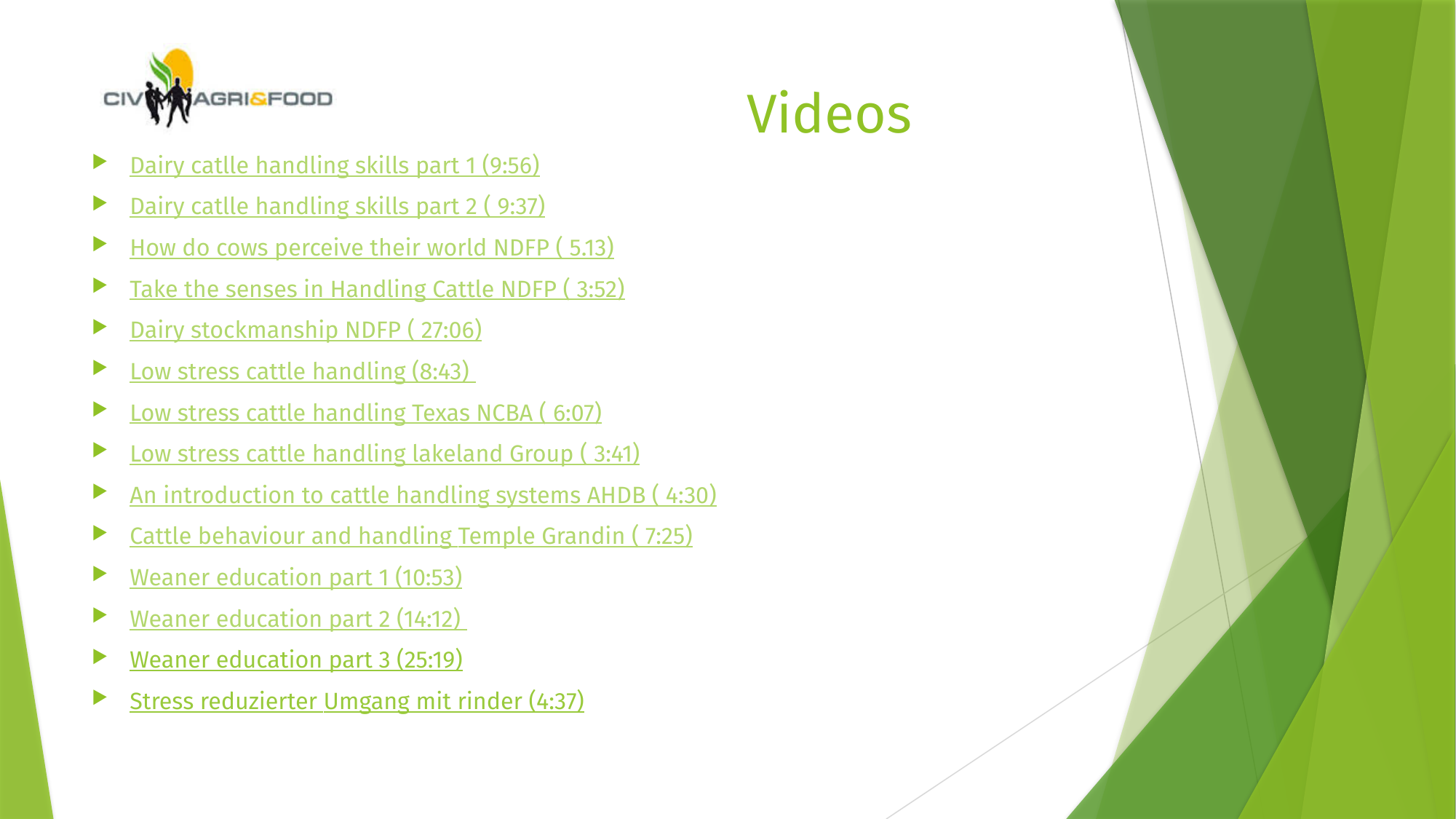

# Videos
Dairy catlle handling skills part 1 (9:56)
Dairy catlle handling skills part 2 ( 9:37)
How do cows perceive their world NDFP ( 5.13)
Take the senses in Handling Cattle NDFP ( 3:52)
Dairy stockmanship NDFP ( 27:06)
Low stress cattle handling (8:43)
Low stress cattle handling Texas NCBA ( 6:07)
Low stress cattle handling lakeland Group ( 3:41)
An introduction to cattle handling systems AHDB ( 4:30)
Cattle behaviour and handling Temple Grandin ( 7:25)
Weaner education part 1 (10:53)
Weaner education part 2 (14:12)
Weaner education part 3 (25:19)
Stress reduzierter Umgang mit rinder (4:37)